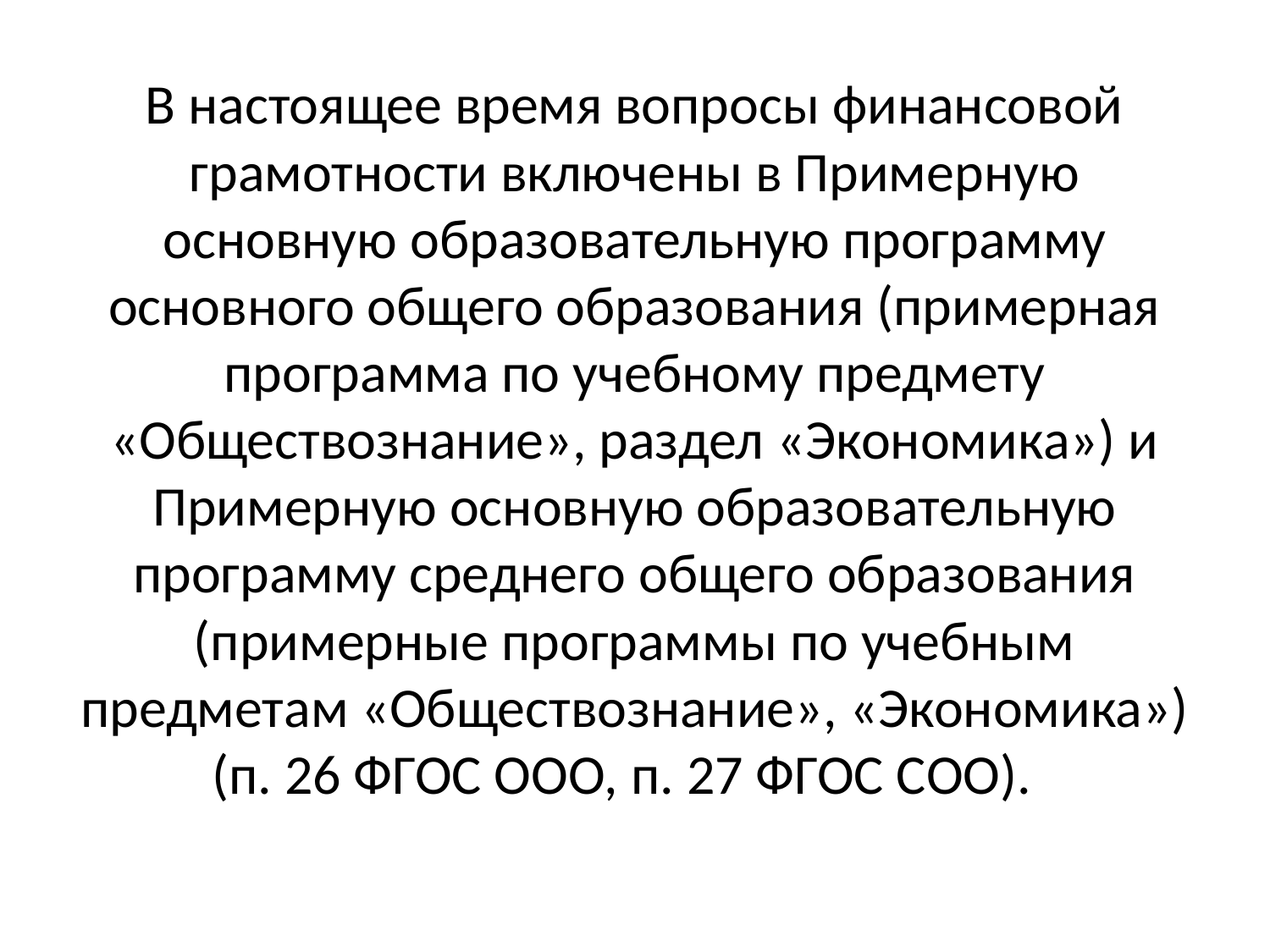

# В настоящее время вопросы финансовой грамотности включены в Примерную основную образовательную программу основного общего образования (примерная программа по учебному предмету «Обществознание», раздел «Экономика») и Примерную основную образовательную программу среднего общего образования (примерные программы по учебным предметам «Обществознание», «Экономика») (п. 26 ФГОС ООО, п. 27 ФГОС СОО).